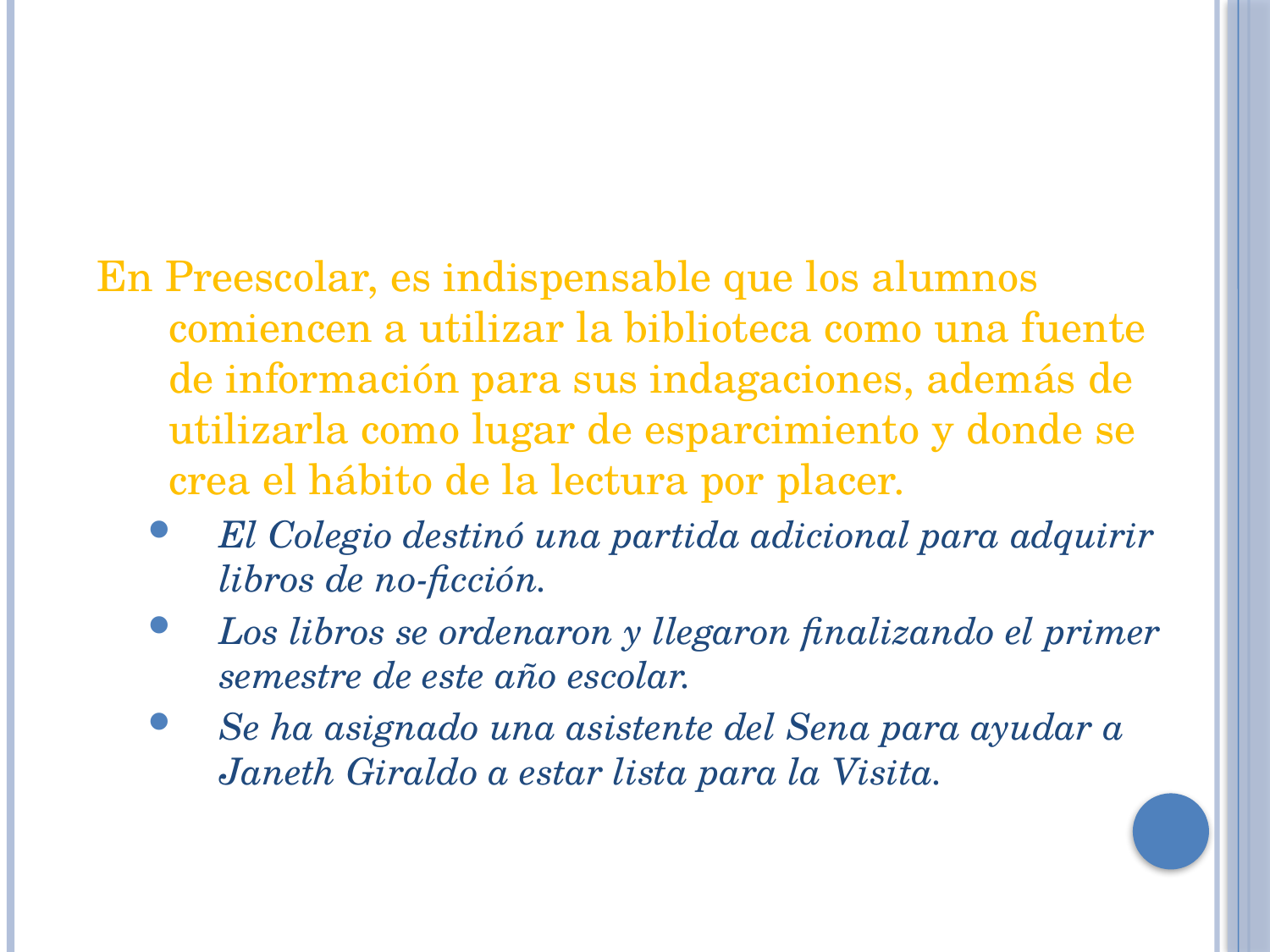

En Preescolar, es indispensable que los alumnos comiencen a utilizar la biblioteca como una fuente de información para sus indagaciones, además de utilizarla como lugar de esparcimiento y donde se crea el hábito de la lectura por placer.
El Colegio destinó una partida adicional para adquirir libros de no-ficción.
Los libros se ordenaron y llegaron finalizando el primer semestre de este año escolar.
Se ha asignado una asistente del Sena para ayudar a Janeth Giraldo a estar lista para la Visita.